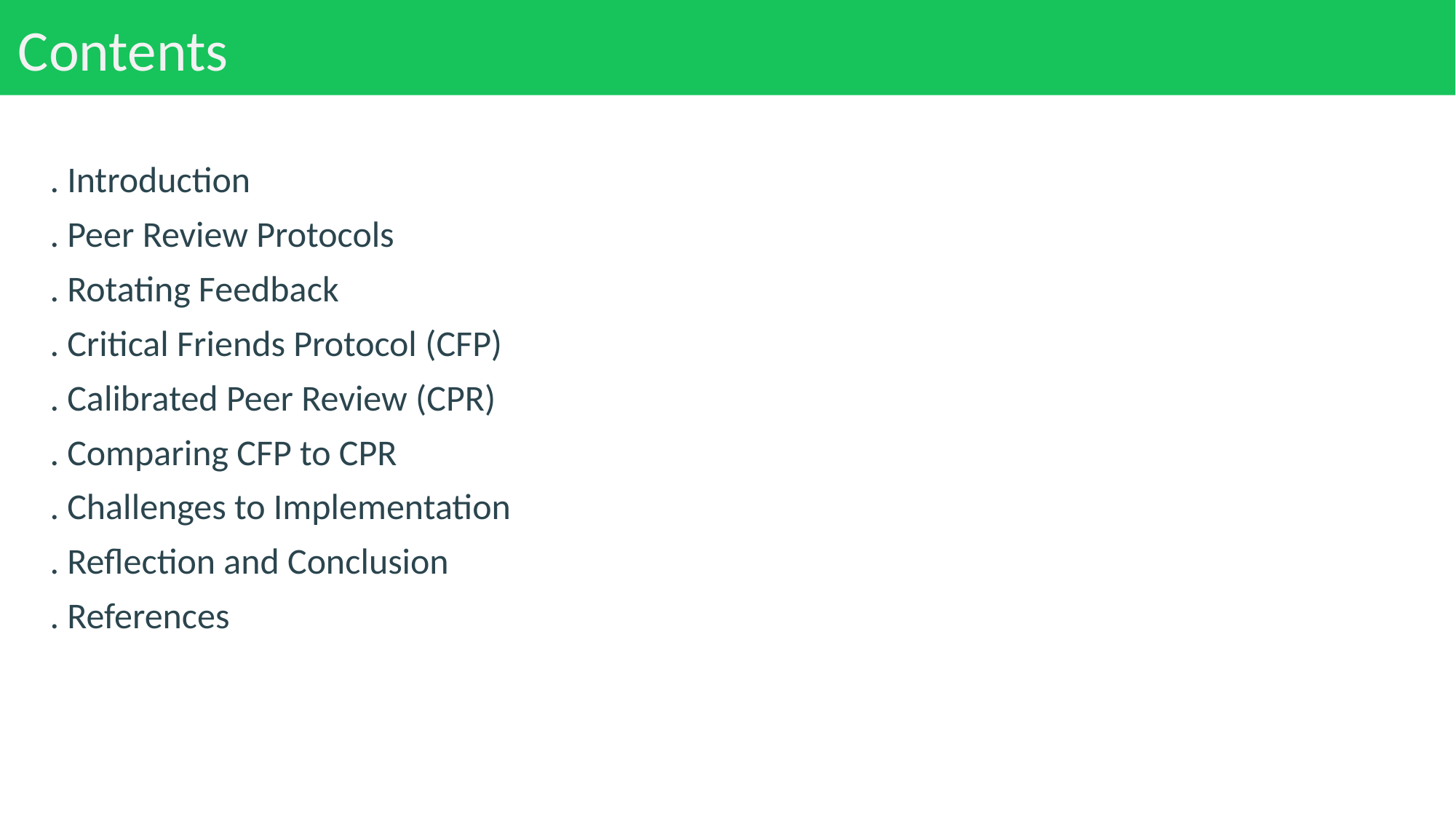

# Contents
. Introduction
. Peer Review Protocols
. Rotating Feedback
. Critical Friends Protocol (CFP)
. Calibrated Peer Review (CPR)
. Comparing CFP to CPR
. Challenges to Implementation
. Reflection and Conclusion
. References